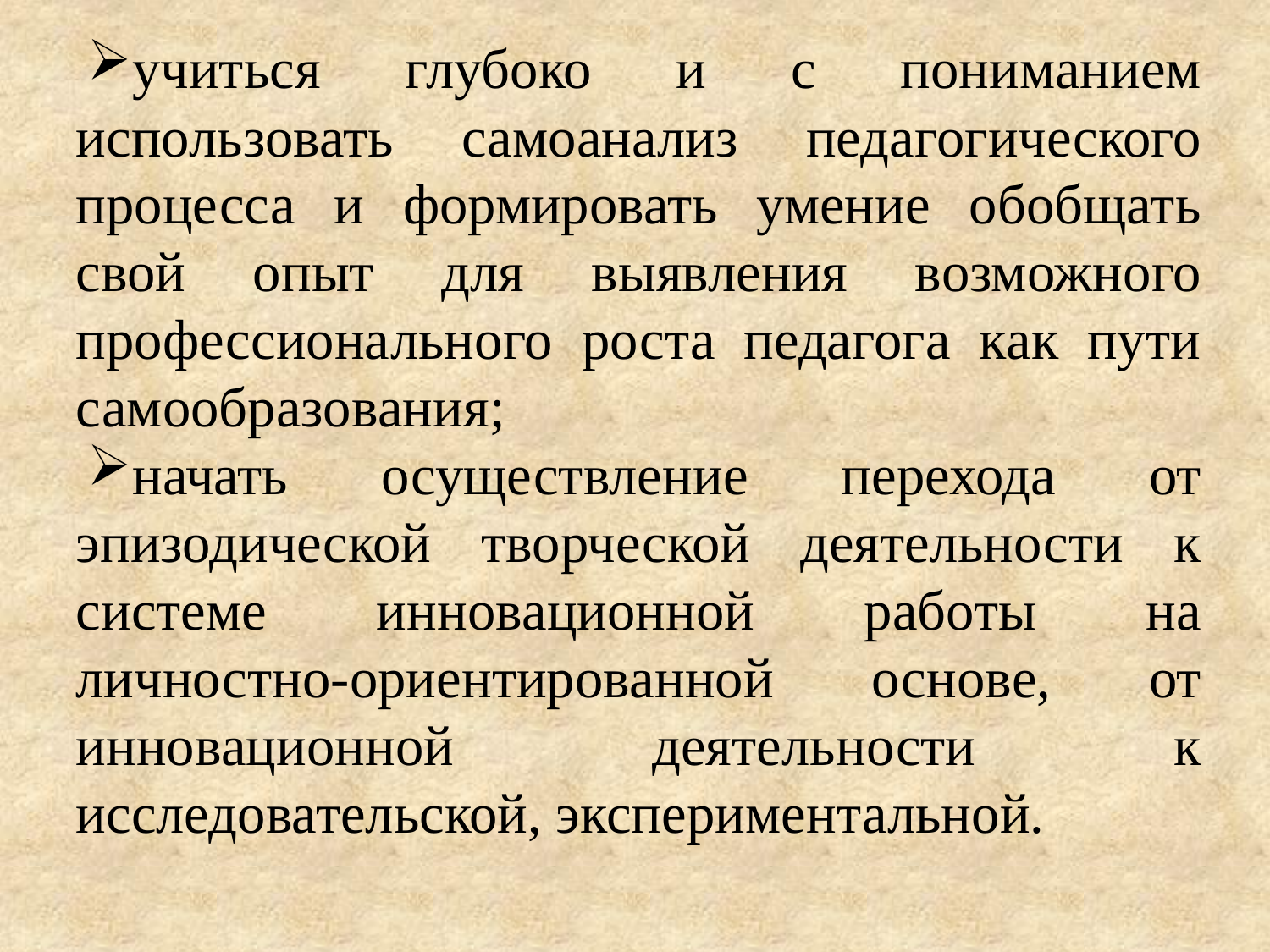

учиться глубоко и с пониманием использовать самоанализ педагогического процесса и формировать умение обобщать свой опыт для выявления возможного профессионального роста педагога как пути самообразования;
начать осуществление перехода от эпизодической творческой деятельности к системе инновационной работы на личностно-ориентированной основе, от инновационной деятельности к исследовательской, экспериментальной.